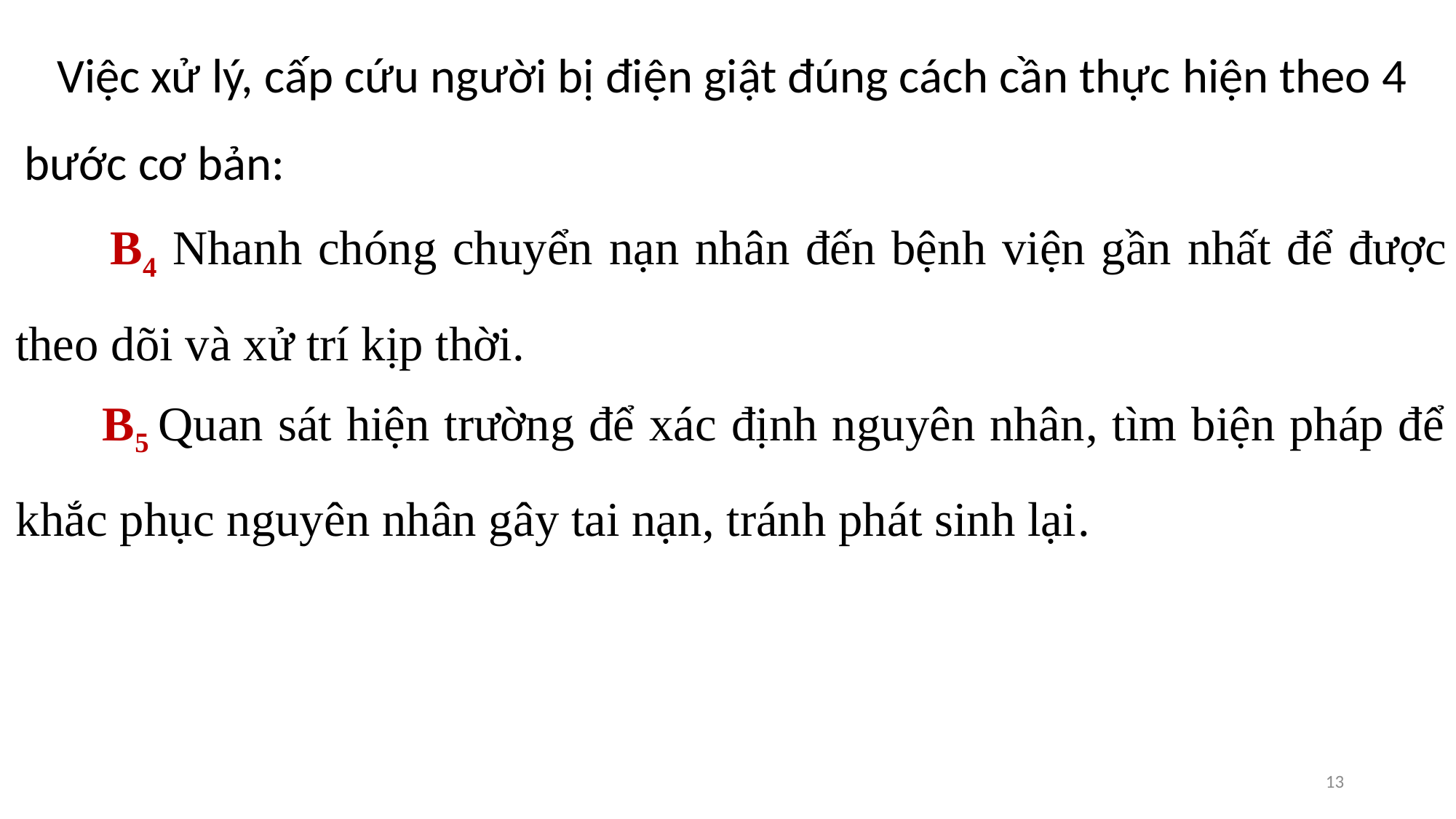

Việc xử lý, cấp cứu người bị điện giật đúng cách cần thực hiện theo 4 bước cơ bản:
      B4 Nhanh chóng chuyển nạn nhân đến bệnh viện gần nhất để được theo dõi và xử trí kịp thời.
      B5 Quan sát hiện trường để xác định nguyên nhân, tìm biện pháp để khắc phục nguyên nhân gây tai nạn, tránh phát sinh lại.
13